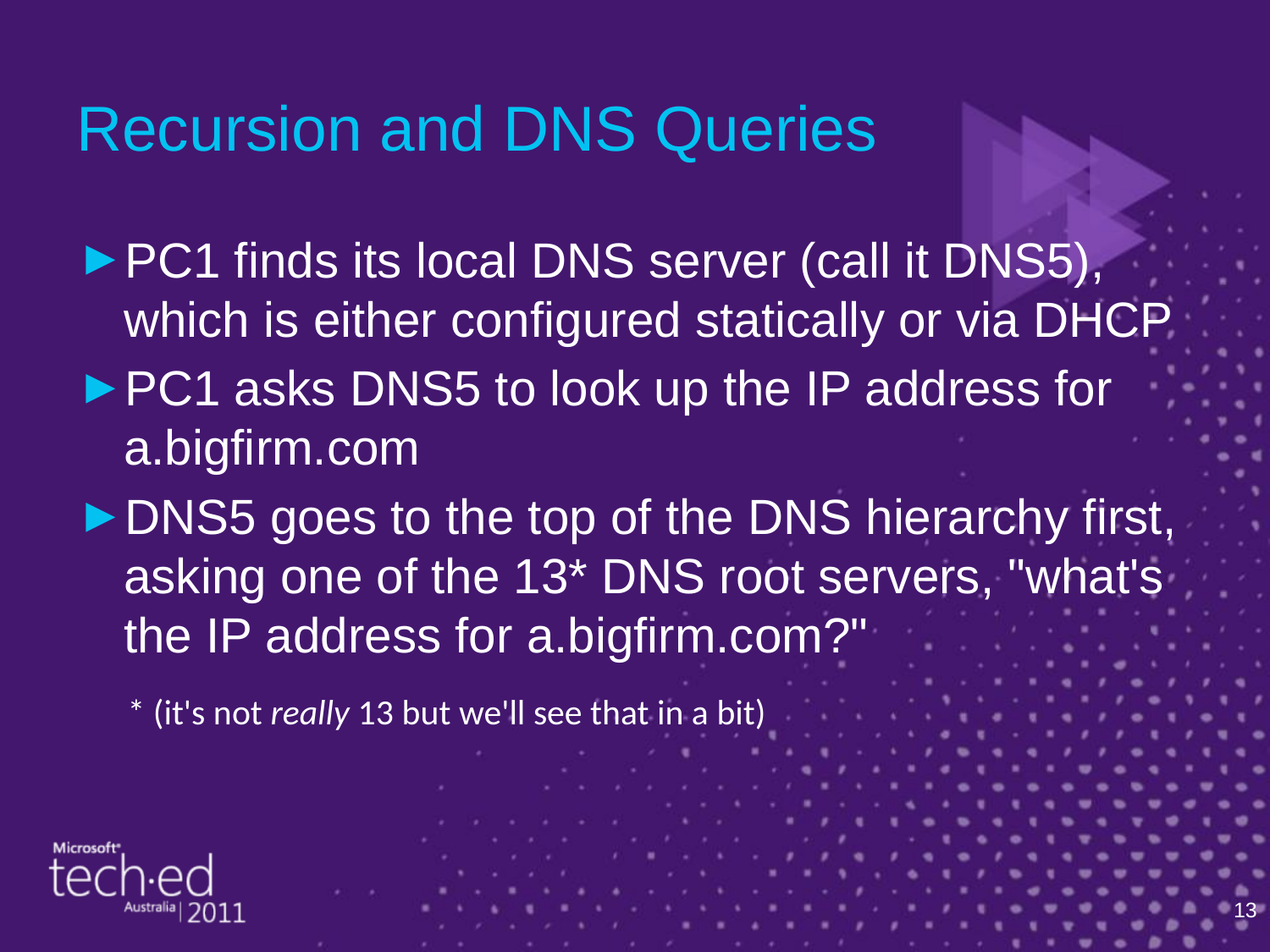

# Recursion and DNS Queries
PC1 finds its local DNS server (call it DNS5), which is either configured statically or via DHCP
PC1 asks DNS5 to look up the IP address for a.bigfirm.com
DNS5 goes to the top of the DNS hierarchy first, asking one of the 13* DNS root servers, "what's the IP address for a.bigfirm.com?"
* (it's not really 13 but we'll see that in a bit)
13